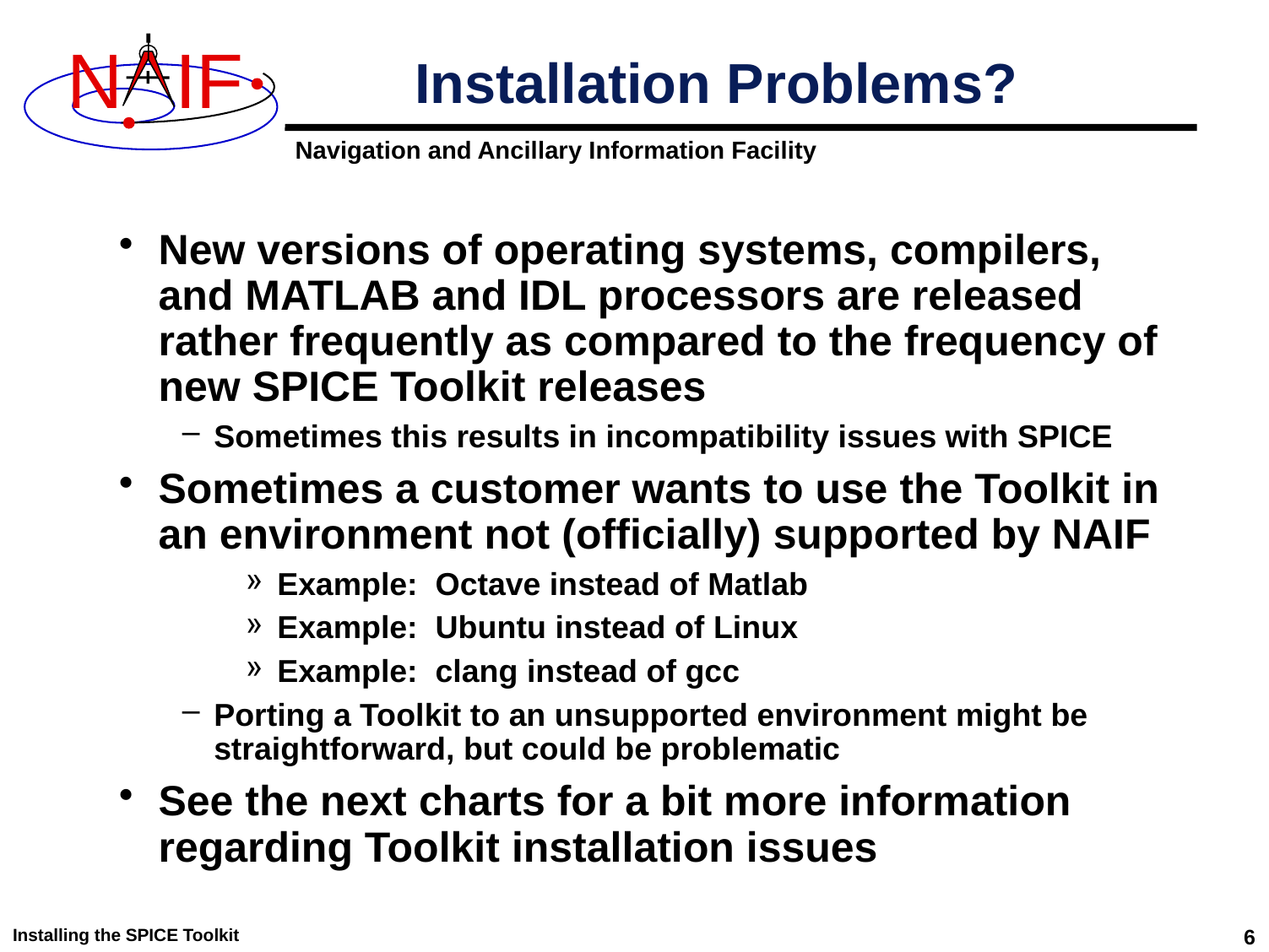

# Installation Problems?
New versions of operating systems, compilers, and MATLAB and IDL processors are released rather frequently as compared to the frequency of new SPICE Toolkit releases
Sometimes this results in incompatibility issues with SPICE
Sometimes a customer wants to use the Toolkit in an environment not (officially) supported by NAIF
Example:  Octave instead of Matlab
Example:  Ubuntu instead of Linux
Example:  clang instead of gcc
Porting a Toolkit to an unsupported environment might be straightforward, but could be problematic
See the next charts for a bit more information regarding Toolkit installation issues
Installing the SPICE Toolkit
6